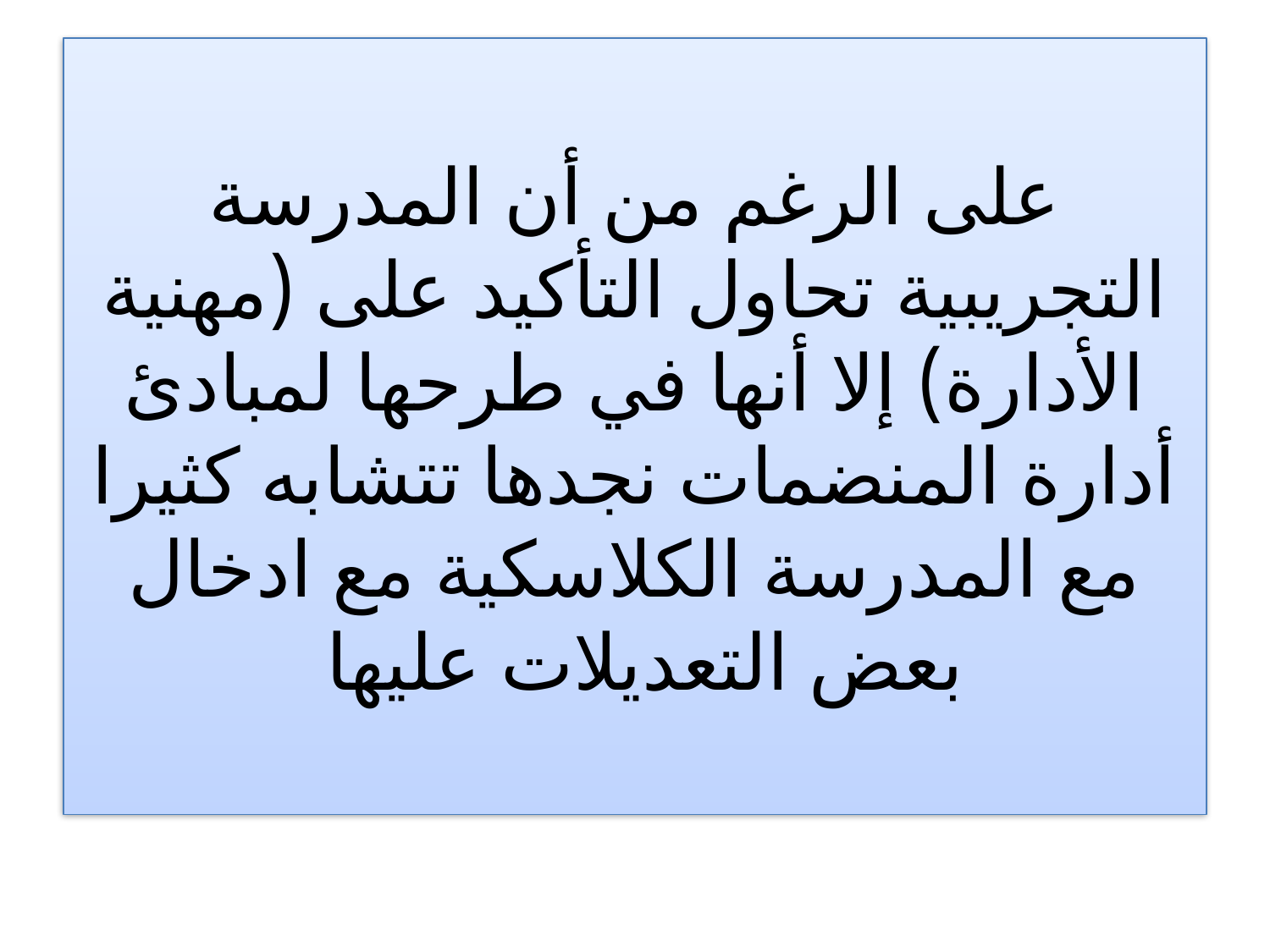

# على الرغم من أن المدرسة التجريبية تحاول التأكيد على (مهنية الأدارة) إلا أنها في طرحها لمبادئ أدارة المنضمات نجدها تتشابه كثيرا مع المدرسة الكلاسكية مع ادخال بعض التعديلات عليها